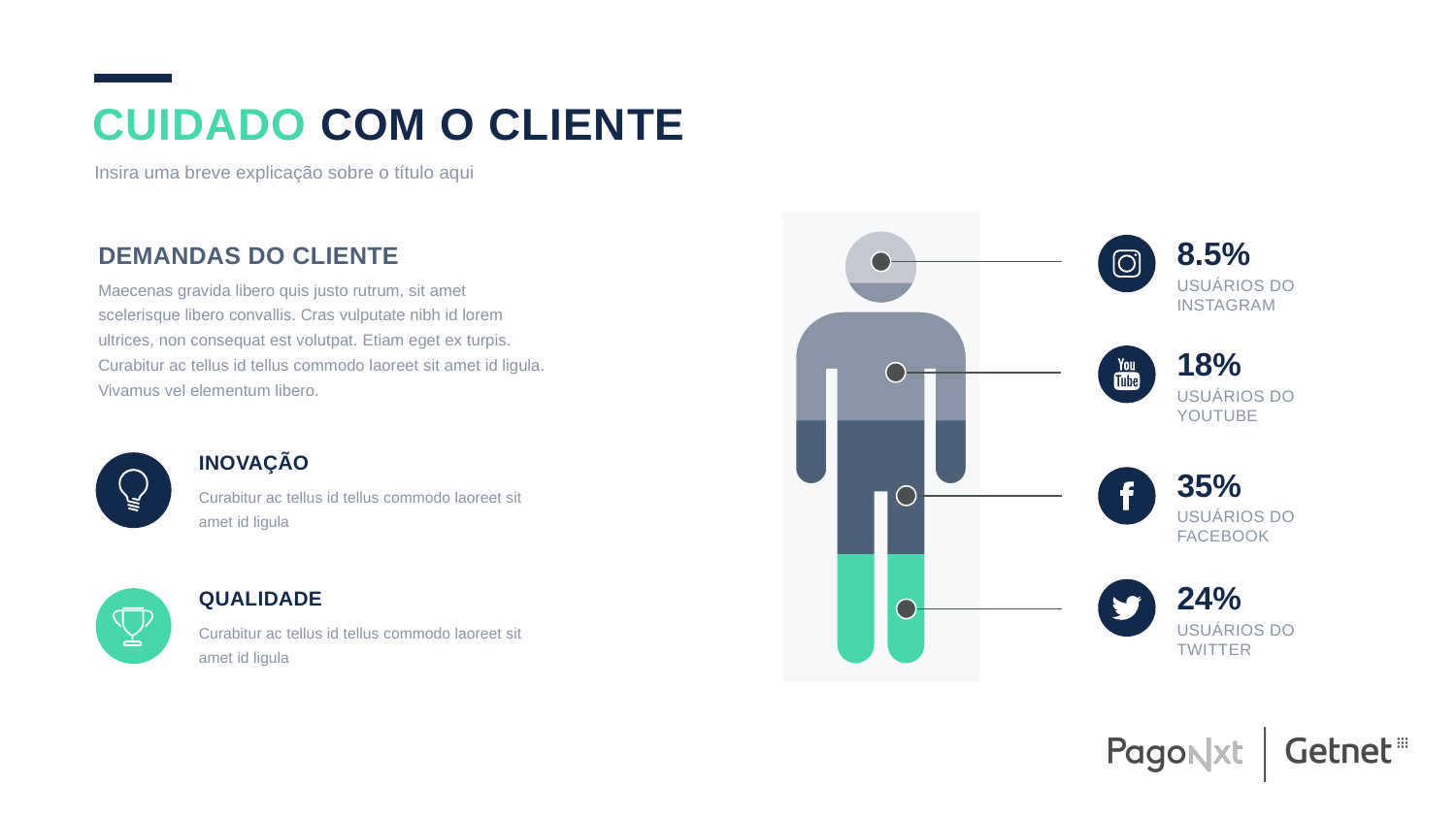

Cuidado com o cliente
Insira uma breve explicação sobre o título aqui

Demandas do cliente
8.5%

Maecenas gravida libero quis justo rutrum, sit amet scelerisque libero convallis. Cras vulputate nibh id lorem ultrices, non consequat est volutpat. Etiam eget ex turpis. Curabitur ac tellus id tellus commodo laoreet sit amet id ligula. Vivamus vel elementum libero.
Usuários do instagram

18%

Usuários do youtube

INOVAÇÃO

35%

Curabitur ac tellus id tellus commodo laoreet sit amet id ligula

Usuários do facebook

24%

QUALIDADE

Curabitur ac tellus id tellus commodo laoreet sit amet id ligula
Usuários do twitter